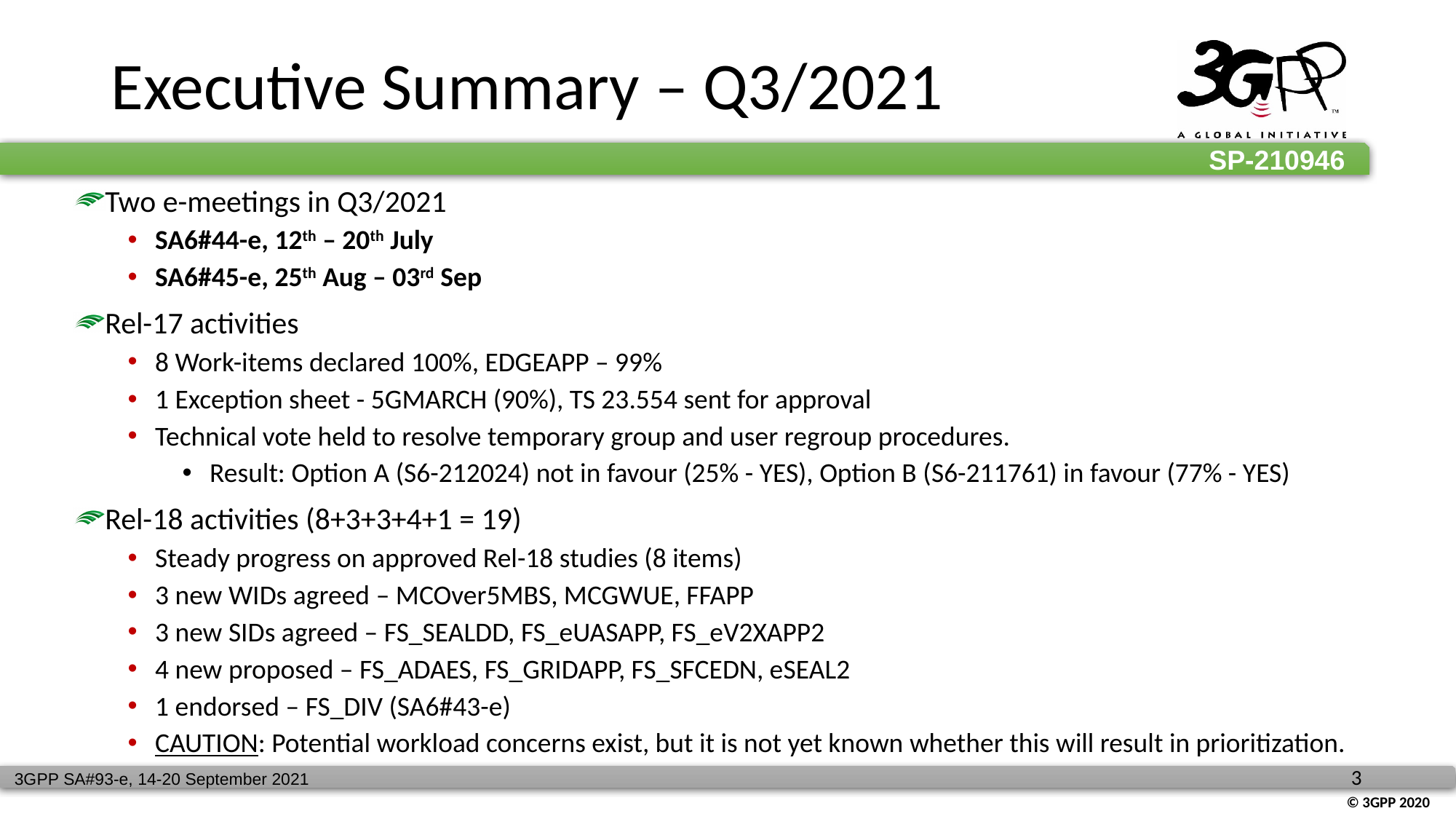

Executive Summary – Q3/2021
Two e-meetings in Q3/2021
SA6#44-e, 12th – 20th July
SA6#45-e, 25th Aug – 03rd Sep
Rel-17 activities
8 Work-items declared 100%, EDGEAPP – 99%
1 Exception sheet - 5GMARCH (90%), TS 23.554 sent for approval
Technical vote held to resolve temporary group and user regroup procedures.
Result: Option A (S6-212024) not in favour (25% - YES), Option B (S6-211761) in favour (77% - YES)
Rel-18 activities (8+3+3+4+1 = 19)
Steady progress on approved Rel-18 studies (8 items)
3 new WIDs agreed – MCOver5MBS, MCGWUE, FFAPP
3 new SIDs agreed – FS_SEALDD, FS_eUASAPP, FS_eV2XAPP2
4 new proposed – FS_ADAES, FS_GRIDAPP, FS_SFCEDN, eSEAL2
1 endorsed – FS_DIV (SA6#43-e)
CAUTION: Potential workload concerns exist, but it is not yet known whether this will result in prioritization.